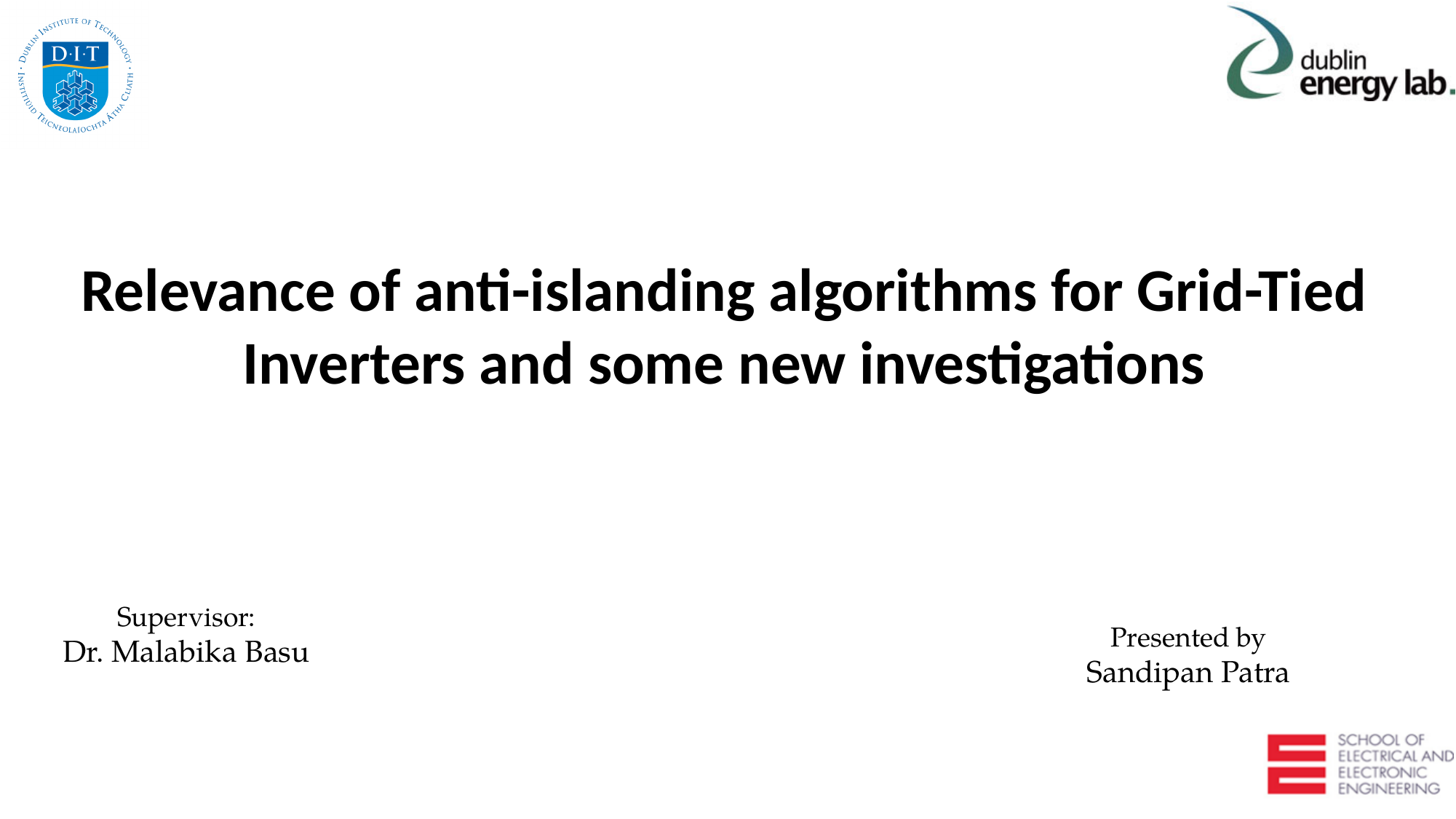

# Relevance of anti-islanding algorithms for Grid-Tied Inverters and some new investigations
Supervisor:
Dr. Malabika Basu
Presented by
Sandipan Patra